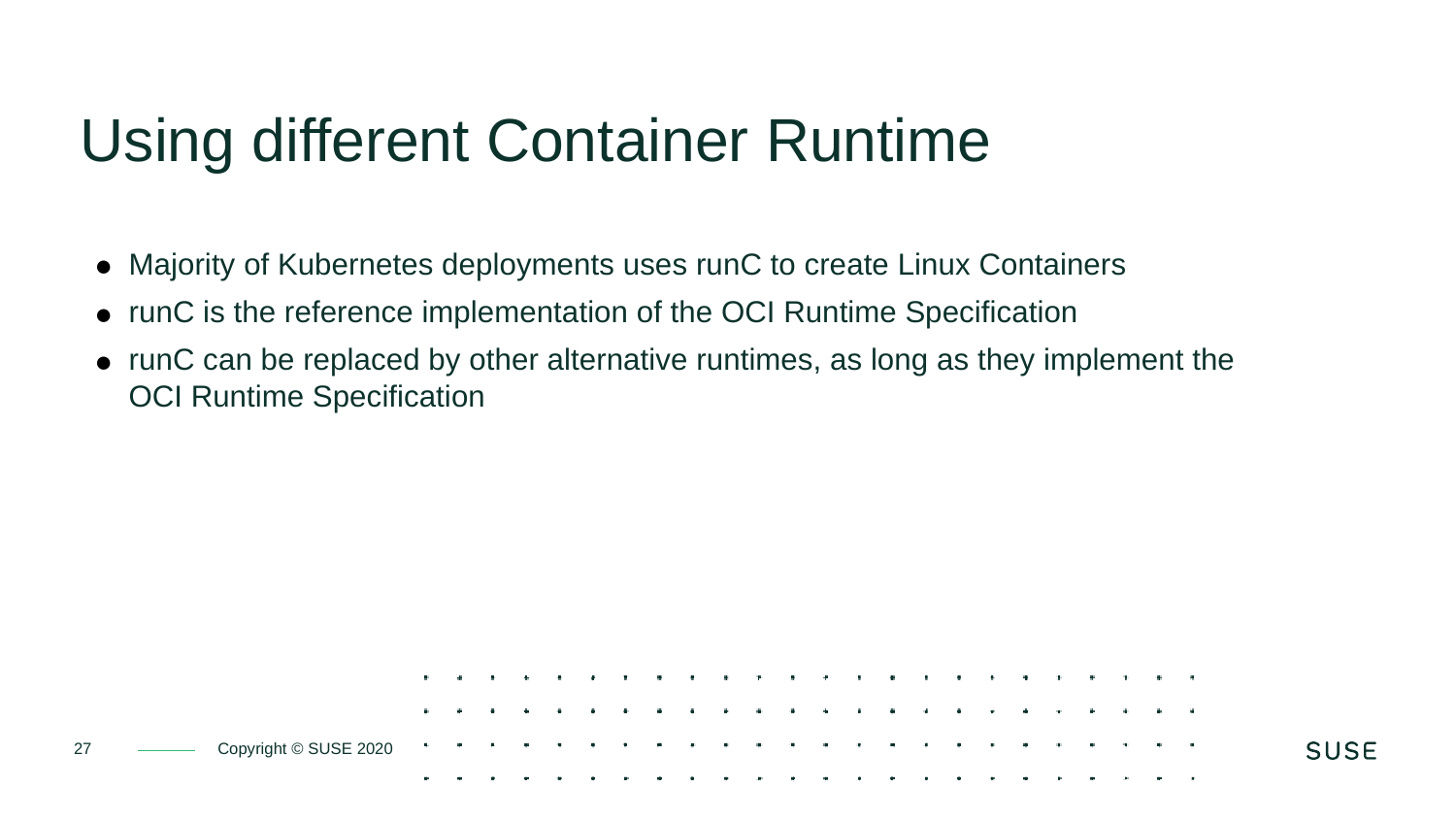

Using different Container Runtime
Majority of Kubernetes deployments uses runC to create Linux Containers
runC is the reference implementation of the OCI Runtime Specification
runC can be replaced by other alternative runtimes, as long as they implement the OCI Runtime Specification